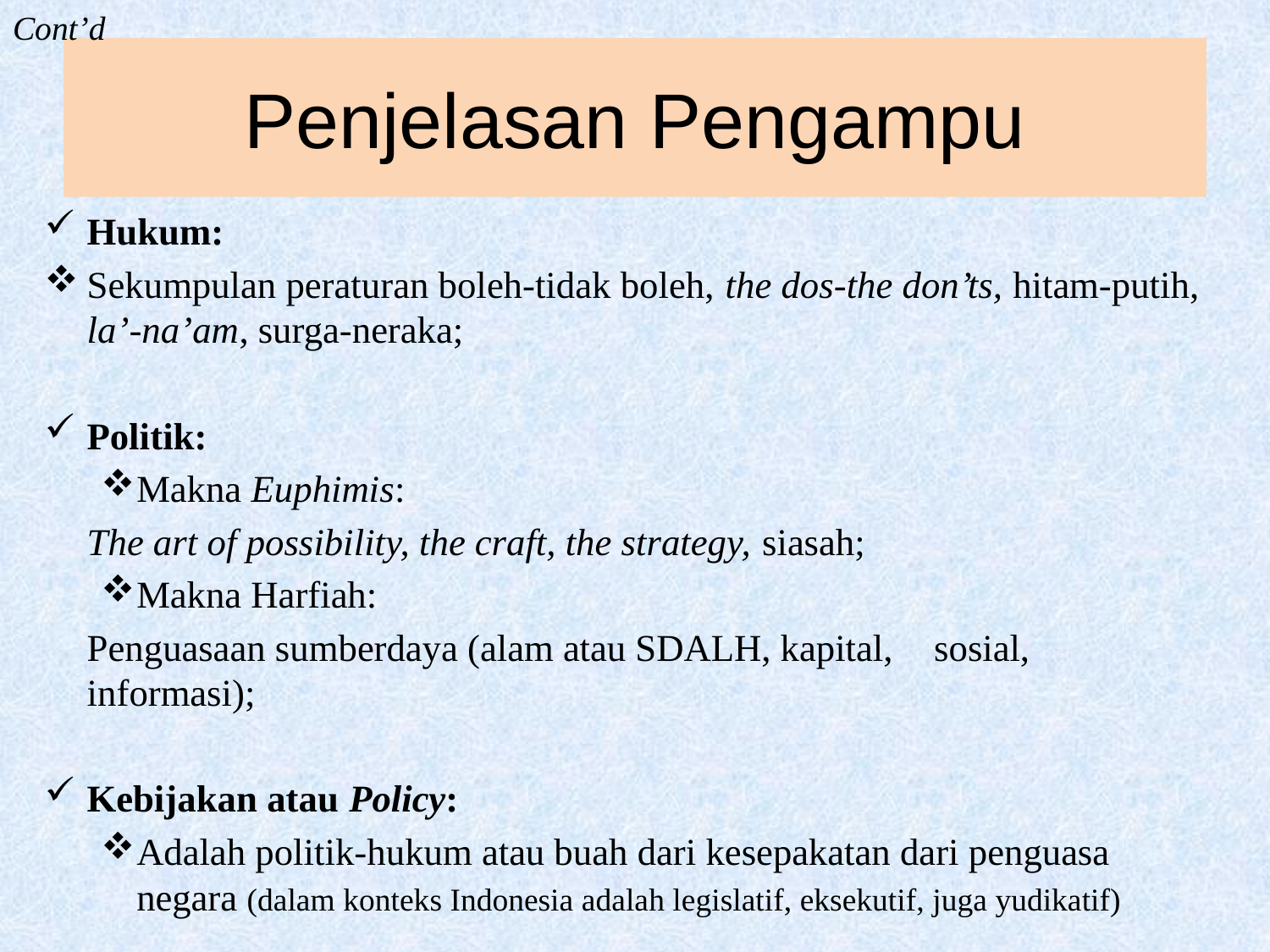

Cont’d
# Penjelasan Pengampu
Hukum:
Sekumpulan peraturan boleh-tidak boleh, the dos-the don’ts, hitam-putih, la’-na’am, surga-neraka;

Politik:
Makna Euphimis:
		The art of possibility, the craft, the strategy, siasah;
Makna Harfiah:
		Penguasaan sumberdaya (alam atau SDALH, kapital, 	sosial, informasi);

Kebijakan atau Policy:
Adalah politik-hukum atau buah dari kesepakatan dari penguasa negara (dalam konteks Indonesia adalah legislatif, eksekutif, juga yudikatif)